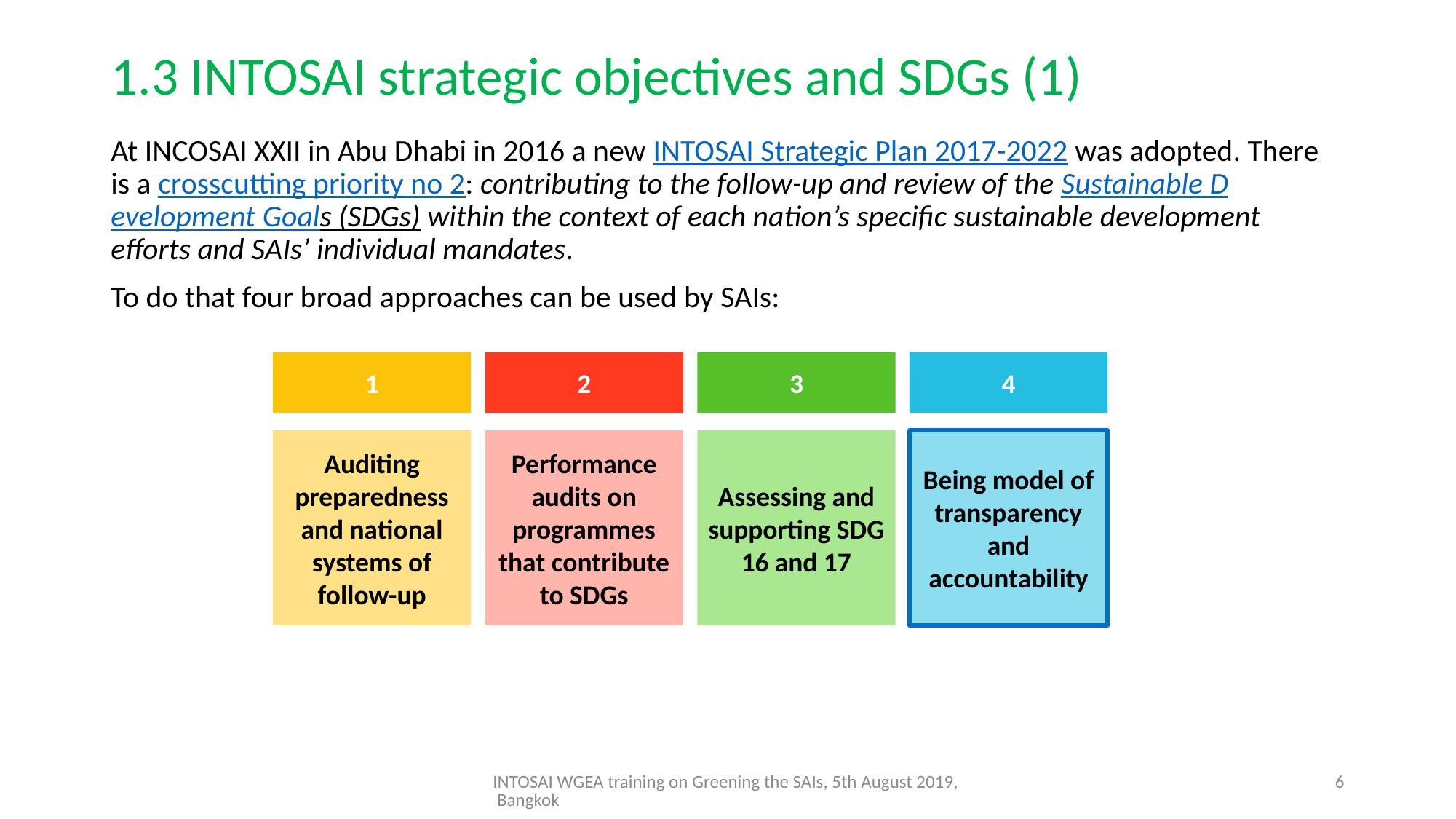

# 1.3 INTOSAI strategic objectives and SDGs (1)
At INCOSAI XXII in Abu Dhabi in 2016 a new INTOSAI Strategic Plan 2017-2022 was adopted. There is a crosscutting priority no 2: contributing to the follow-up and review of the Sustainable Development Goals (SDGs) within the context of each nation’s specific sustainable development efforts and SAIs’ individual mandates.
To do that four broad approaches can be used by SAIs:
1
Auditing preparedness and national systems of
follow-up
2
Performance audits on programmes that contribute to SDGs
3
Assessing and supporting SDG 16 and 17
4
Being model of transparency and accountability
INTOSAI WGEA training on Greening the SAIs, 5th August 2019, Bangkok
6